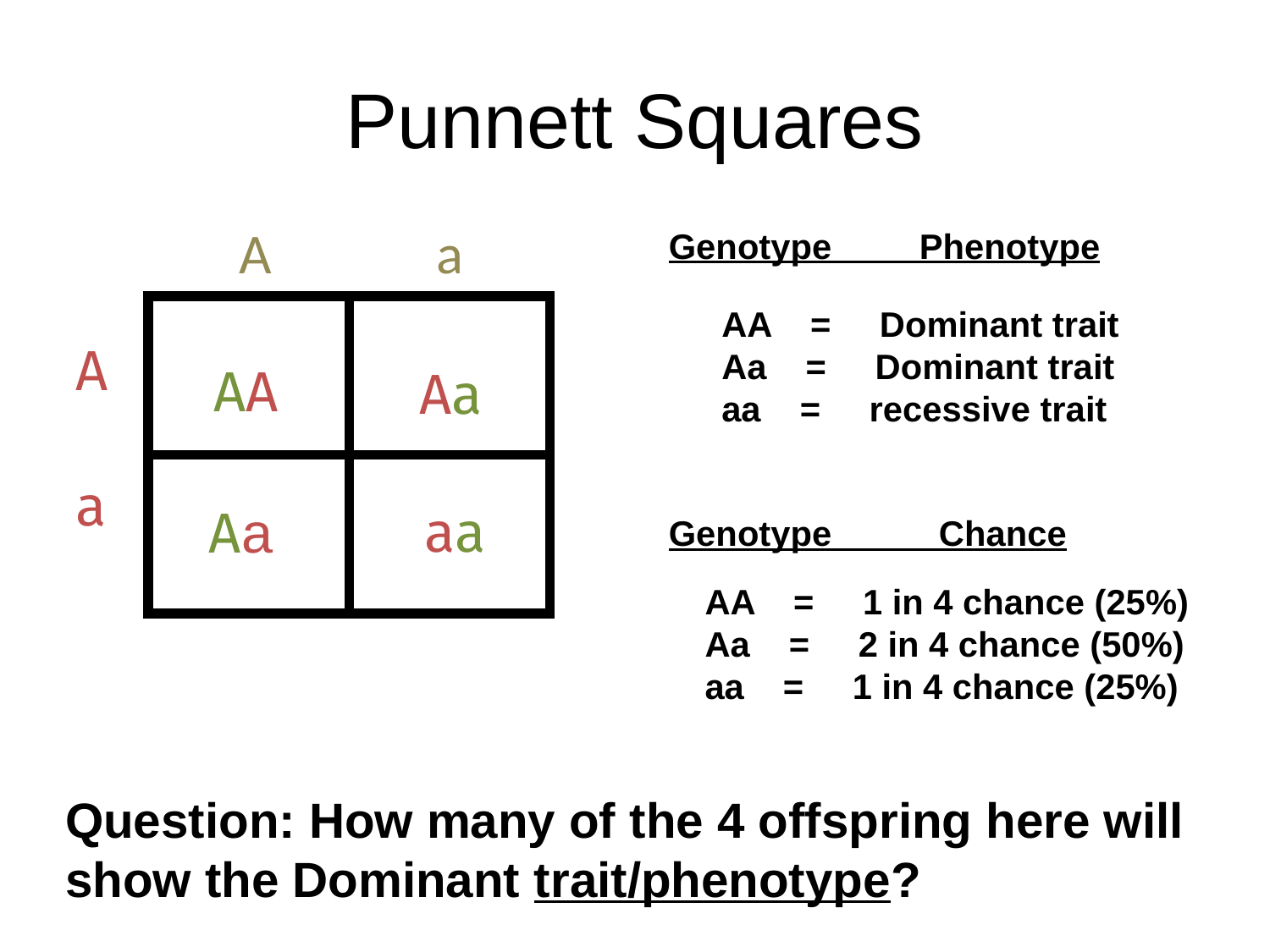

# Punnett Squares
  A             a
Genotype         Phenotype
AA    =     Dominant trait
Aa    =     Dominant trait
aa    =     recessive trait
|  |  |
| --- | --- |
|  |  |
A

a
AA

Aa
aa
Aa
Genotype           Chance
AA    =     1 in 4 chance (25%)
Aa    =     2 in 4 chance (50%)
aa    =     1 in 4 chance (25%)
Question: How many of the 4 offspring here will show the Dominant trait/phenotype?